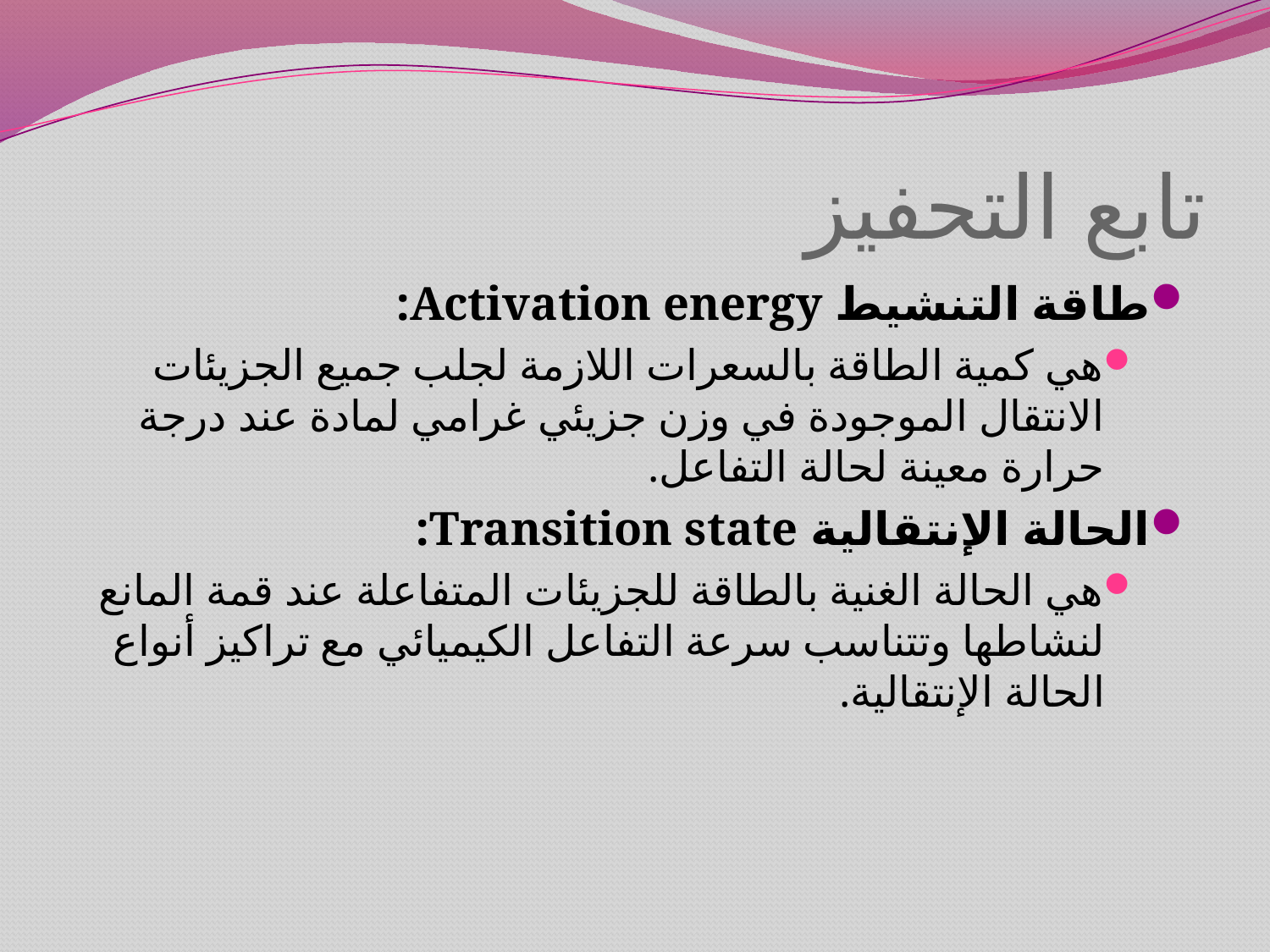

# تابع التحفيز
طاقة التنشيط Activation energy:
هي كمية الطاقة بالسعرات اللازمة لجلب جميع الجزيئات الانتقال الموجودة في وزن جزيئي غرامي لمادة عند درجة حرارة معينة لحالة التفاعل.
الحالة الإنتقالية Transition state:
هي الحالة الغنية بالطاقة للجزيئات المتفاعلة عند قمة المانع لنشاطها وتتناسب سرعة التفاعل الكيميائي مع تراكيز أنواع الحالة الإنتقالية.